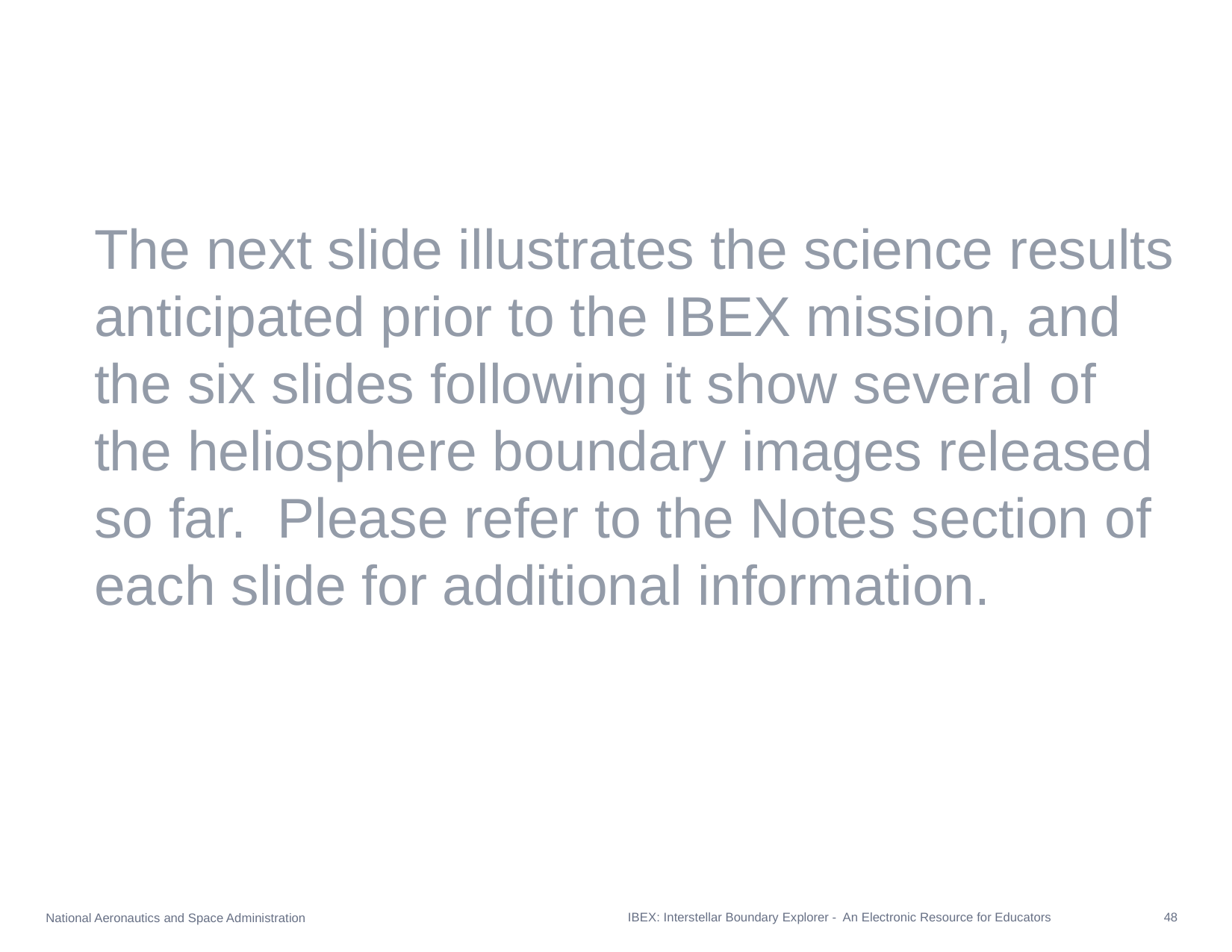

# The next slide illustrates the science results anticipated prior to the IBEX mission, and the six slides following it show several of the heliosphere boundary images released so far.  Please refer to the Notes section of each slide for additional information.
IBEX: Interstellar Boundary Explorer -  An Electronic Resource for Educators
48